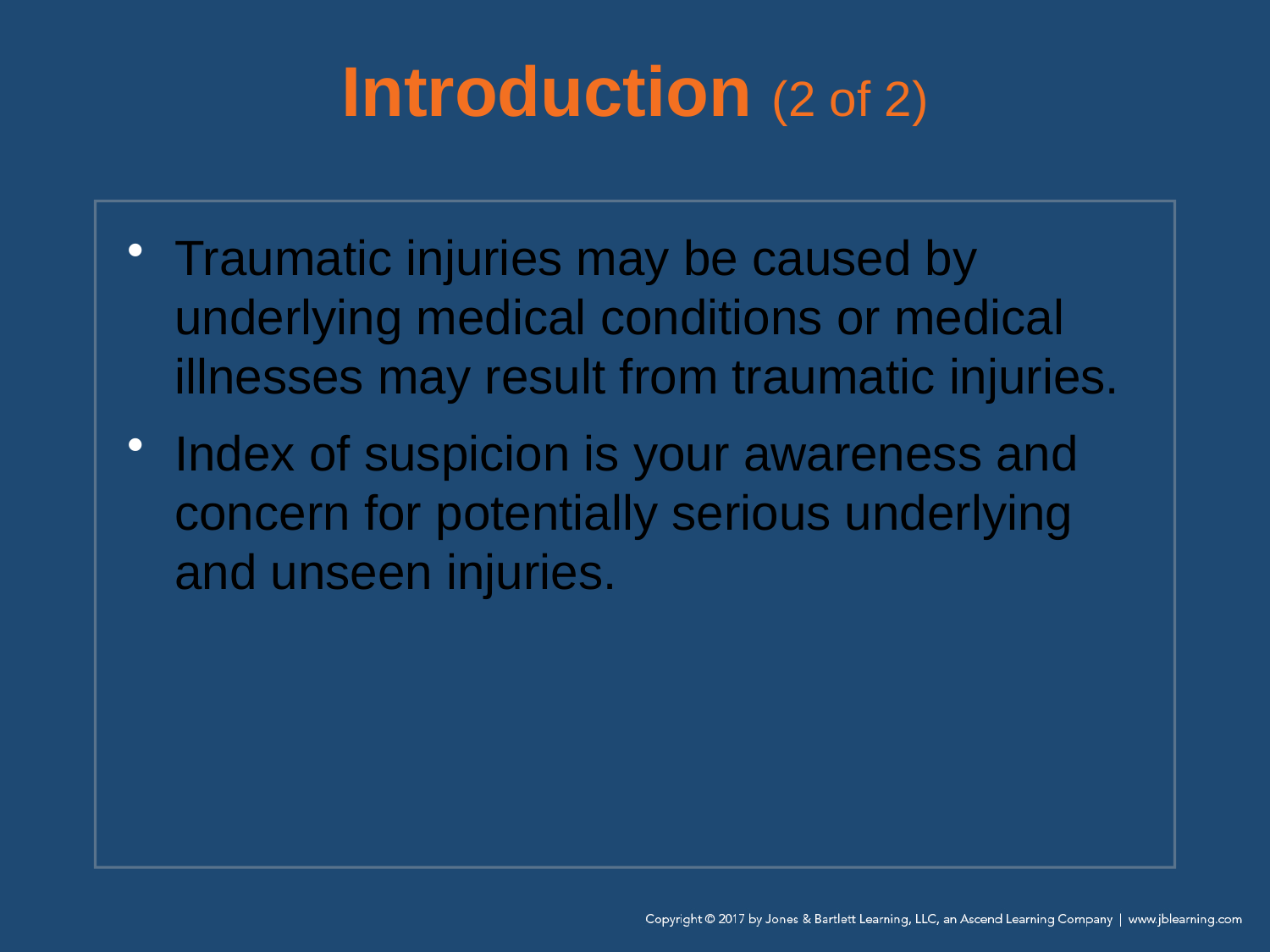

# Introduction (2 of 2)
Traumatic injuries may be caused by underlying medical conditions or medical illnesses may result from traumatic injuries.
Index of suspicion is your awareness and concern for potentially serious underlying and unseen injuries.